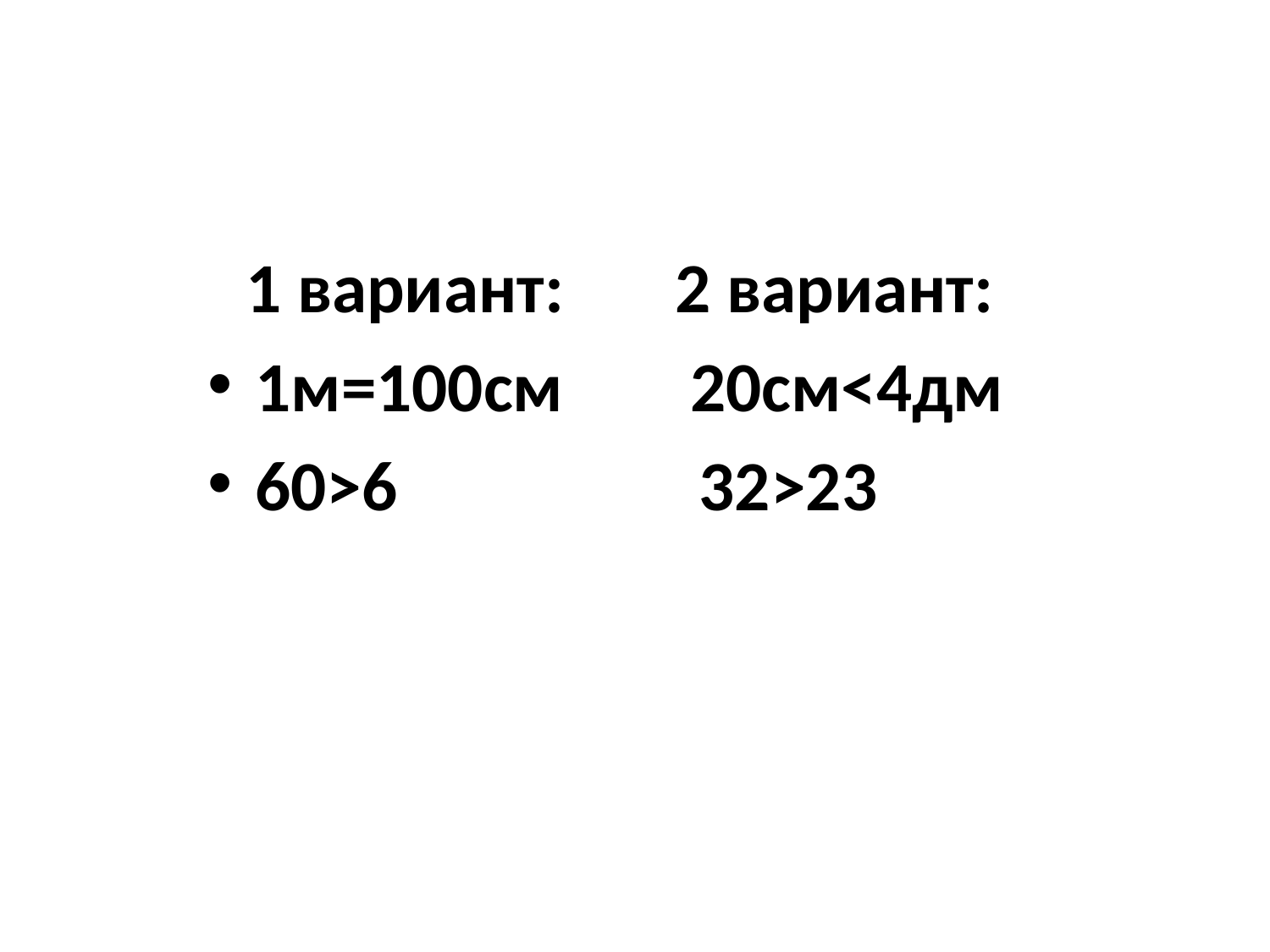

1 вариант:       2 вариант:
1м=100см        20см<4дм
60>6                   32>23